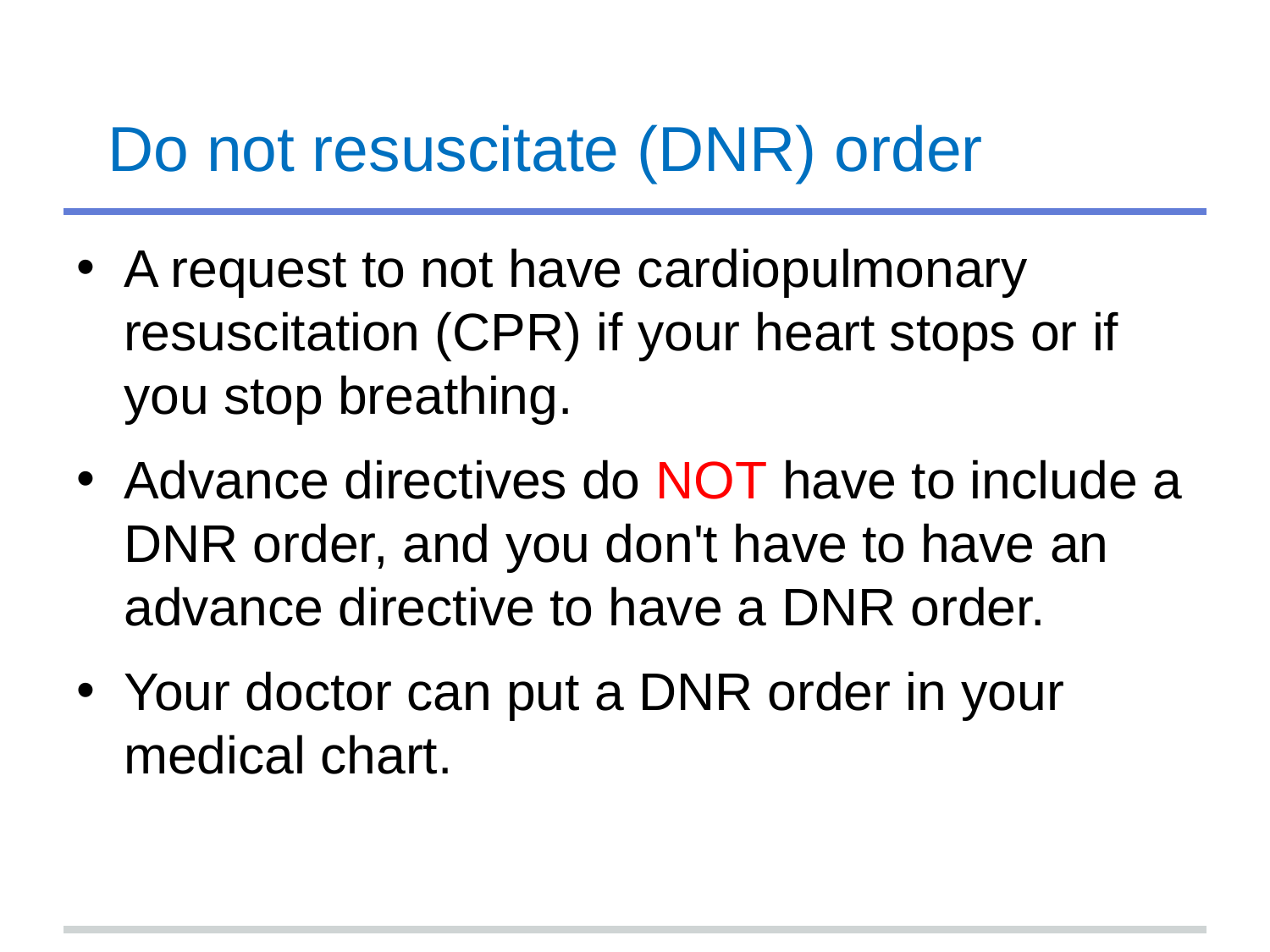

# Do not resuscitate (DNR) order
A request to not have cardiopulmonary resuscitation (CPR) if your heart stops or if you stop breathing.
Advance directives do NOT have to include a DNR order, and you don't have to have an advance directive to have a DNR order.
Your doctor can put a DNR order in your medical chart.